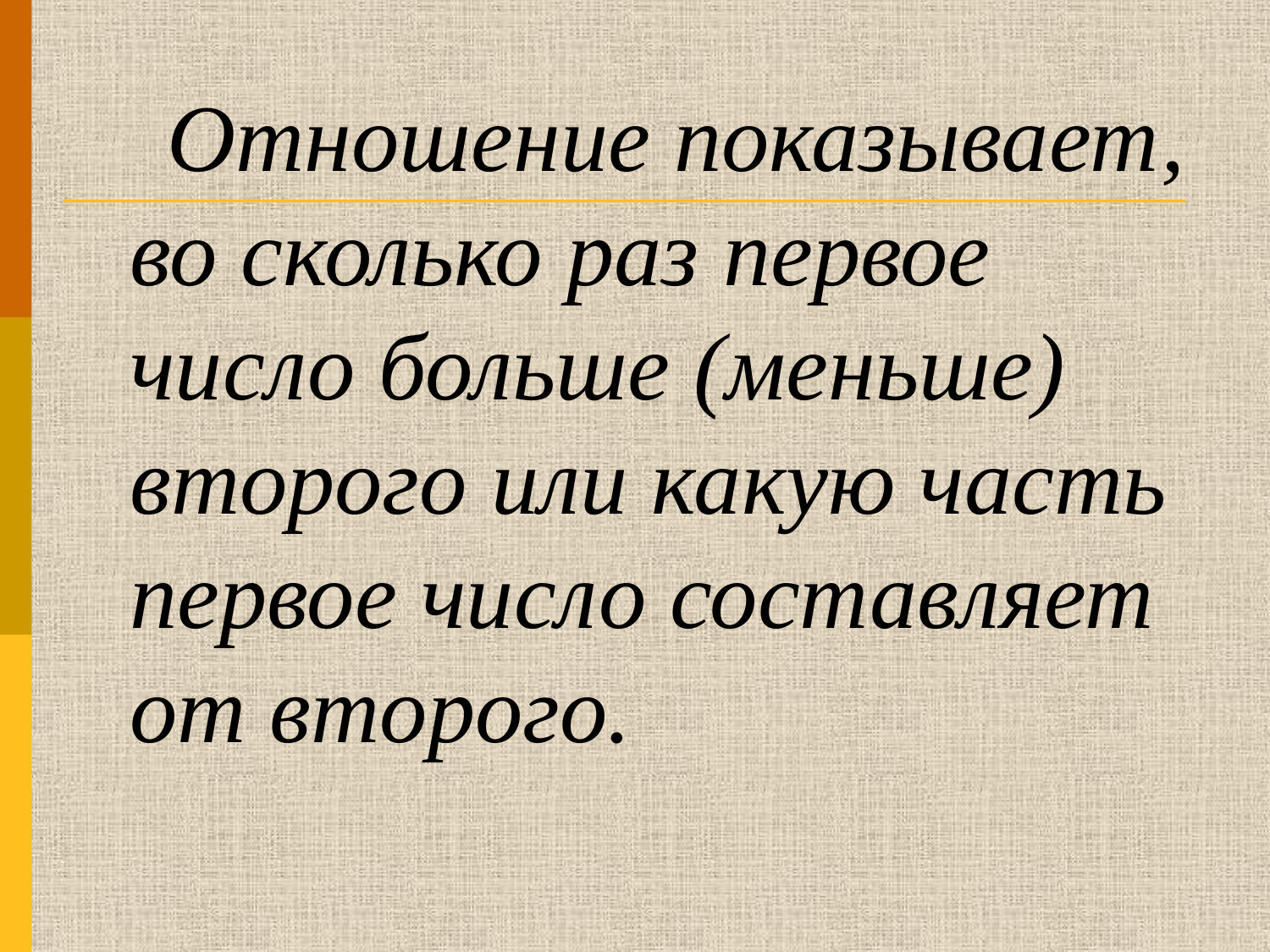

Отношение показывает, во сколько раз первое число больше (меньше) второго или какую часть первое число составляет от второго.